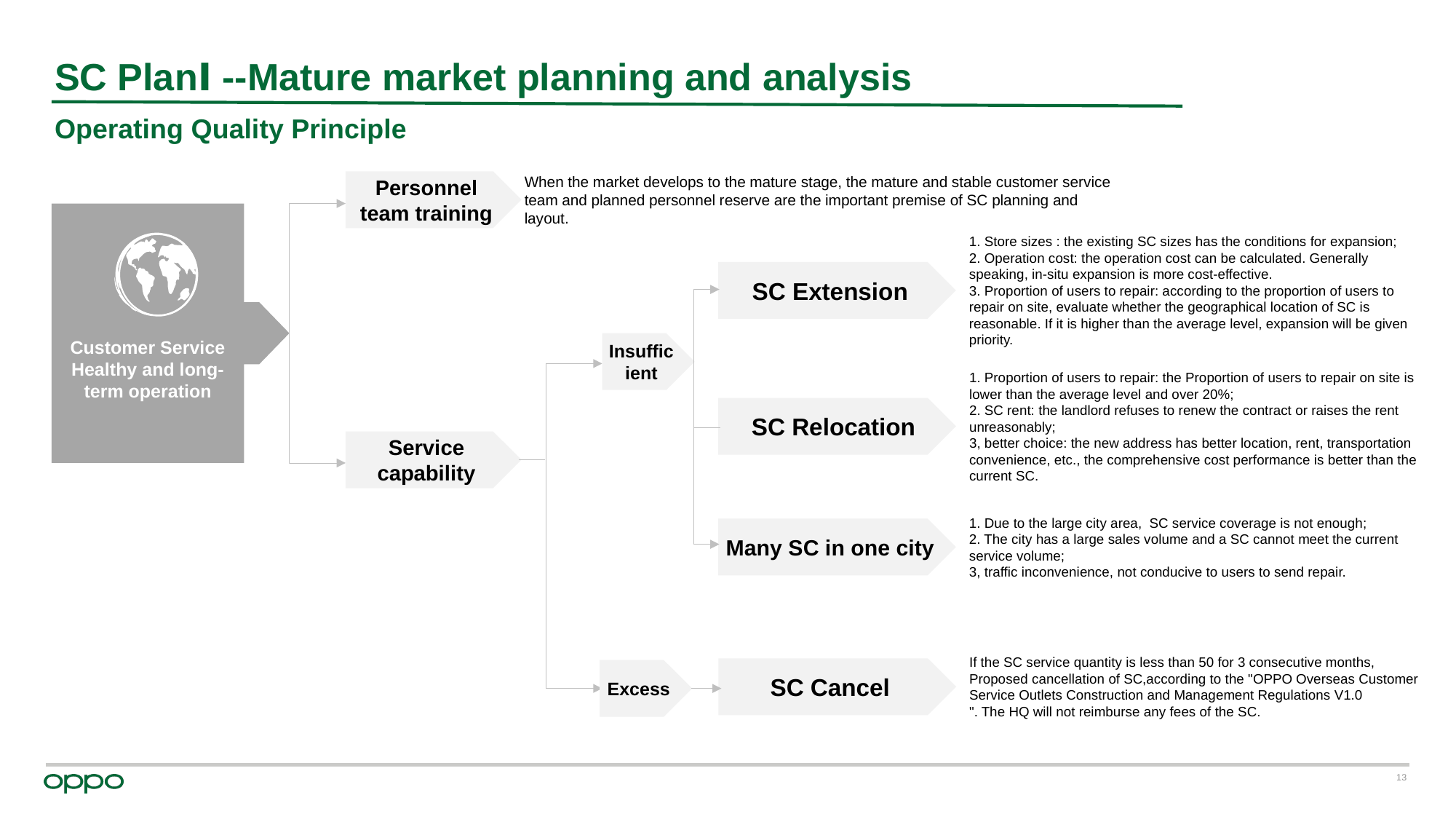

SC PlanⅠ --Mature market planning and analysis
Operating Quality Principle
When the market develops to the mature stage, the mature and stable customer service team and planned personnel reserve are the important premise of SC planning and layout.
Personnel team training

Customer Service
Healthy and long-term operation

1. Store sizes : the existing SC sizes has the conditions for expansion;
2. Operation cost: the operation cost can be calculated. Generally speaking, in-situ expansion is more cost-effective.
3. Proportion of users to repair: according to the proportion of users to repair on site, evaluate whether the geographical location of SC is reasonable. If it is higher than the average level, expansion will be given priority.
SC Extension
Insufficient
 SC Relocation
1. Proportion of users to repair: the Proportion of users to repair on site is lower than the average level and over 20%;
2. SC rent: the landlord refuses to renew the contract or raises the rent unreasonably;
3, better choice: the new address has better location, rent, transportation convenience, etc., the comprehensive cost performance is better than the current SC.
Service capability
1. Due to the large city area,  SC service coverage is not enough;
2. The city has a large sales volume and a SC cannot meet the current service volume;
3, traffic inconvenience, not conducive to users to send repair.
Many SC in one city
If the SC service quantity is less than 50 for 3 consecutive months, Proposed cancellation of SC,according to the "OPPO Overseas Customer Service Outlets Construction and Management Regulations V1.0
". The HQ will not reimburse any fees of the SC.
SC Cancel
Excess